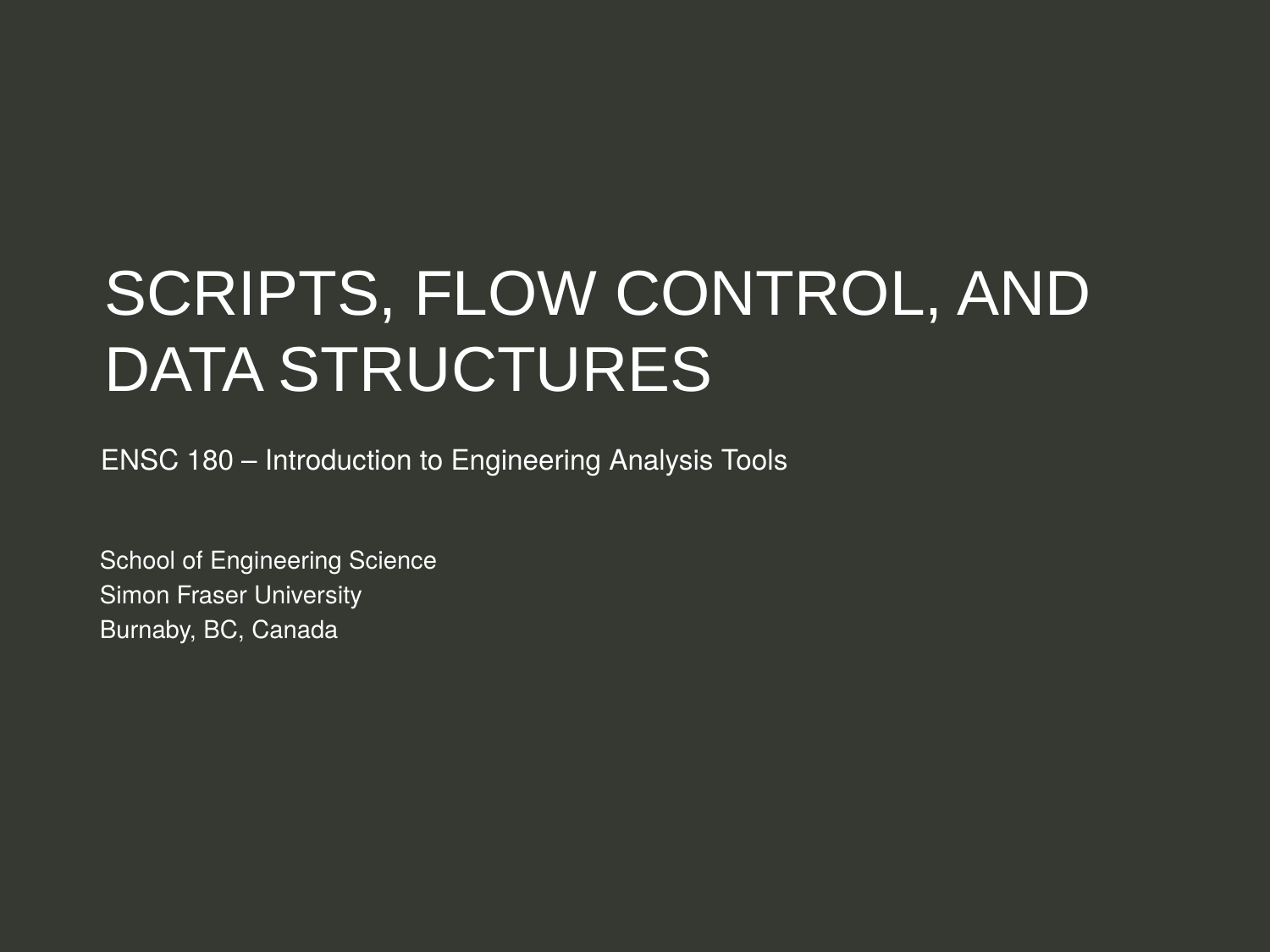

# SCRIPTS, FLOW CONTROL, AND DATA STRUCTURES
ENSC 180 – Introduction to Engineering Analysis Tools